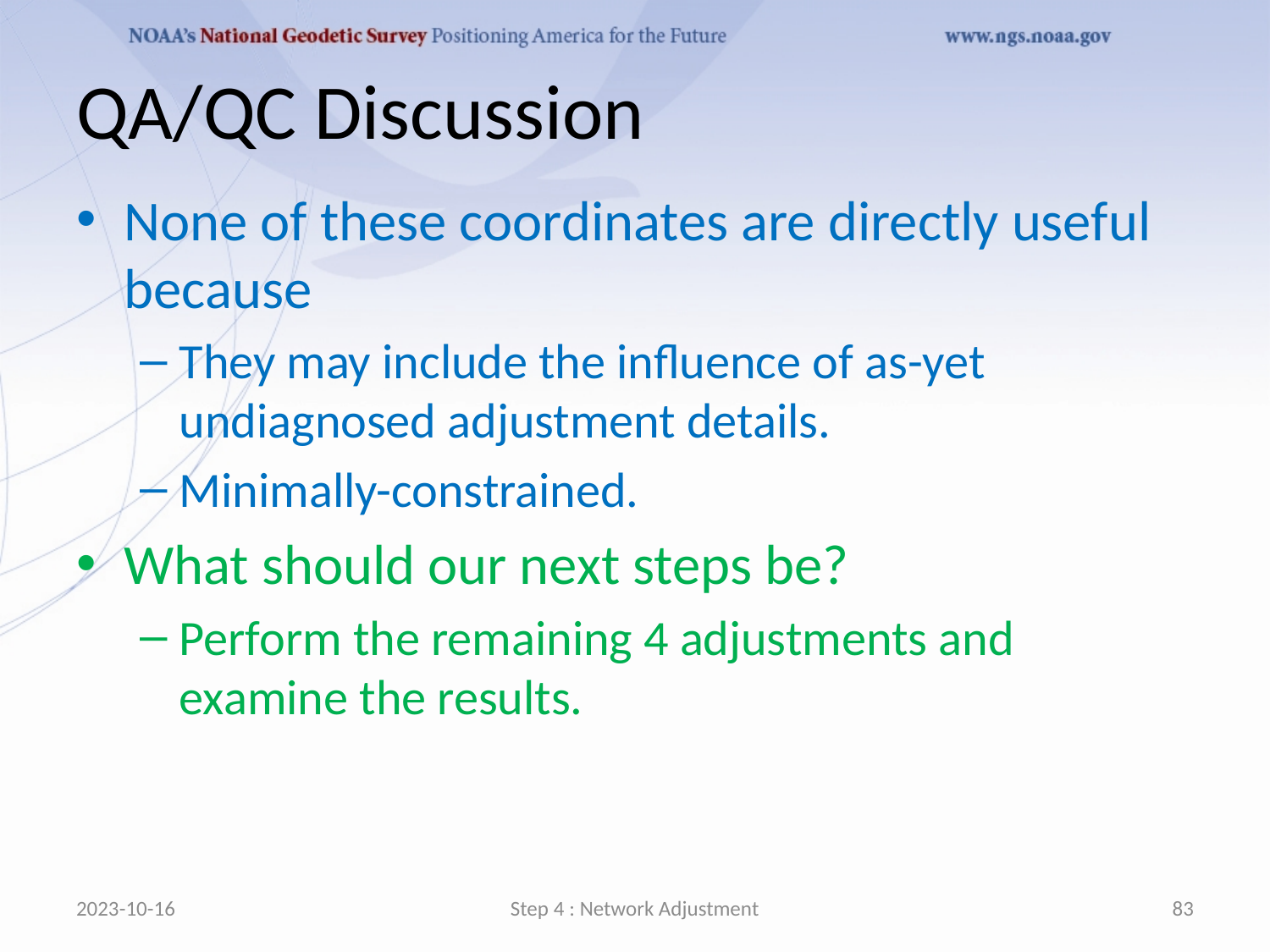

# QA/QC Discussion
None of these coordinates are directly useful because
They may include the influence of as-yet undiagnosed adjustment details.
Minimally-constrained.
What should our next steps be?
Perform the remaining 4 adjustments and examine the results.

2023-10-16
Step 4 : Network Adjustment
83